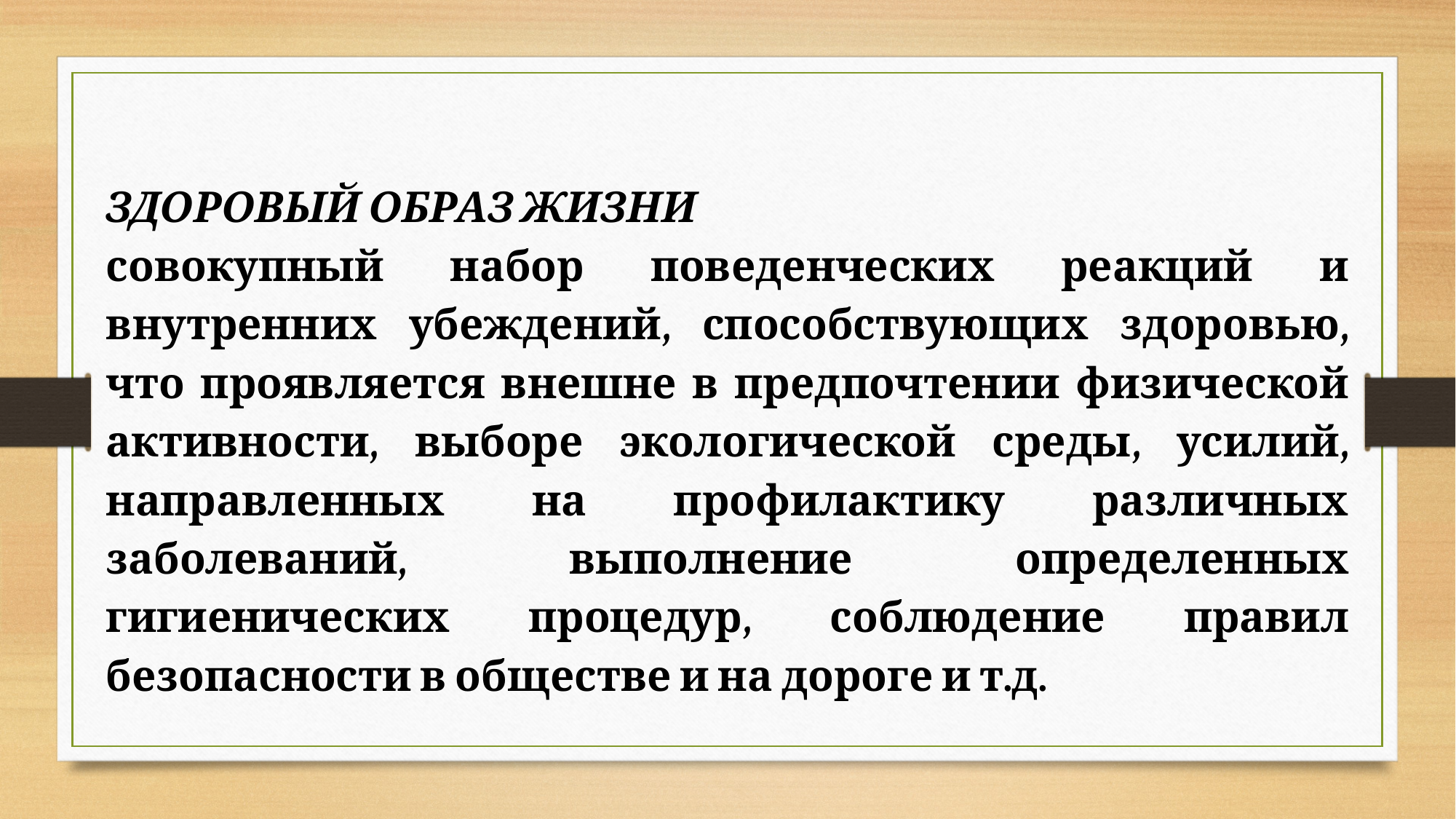

ЗДОРОВЫЙ ОБРАЗ ЖИЗНИ
совокупный набор поведенческих реакций и внутренних убеждений, способствующих здоровью, что проявляется внешне в предпочтении физической активности, выборе экологической среды, усилий, направленных на профилактику различных заболеваний, выполнение определенных гигиенических процедур, соблюдение правил безопасности в обществе и на дороге и т.д.